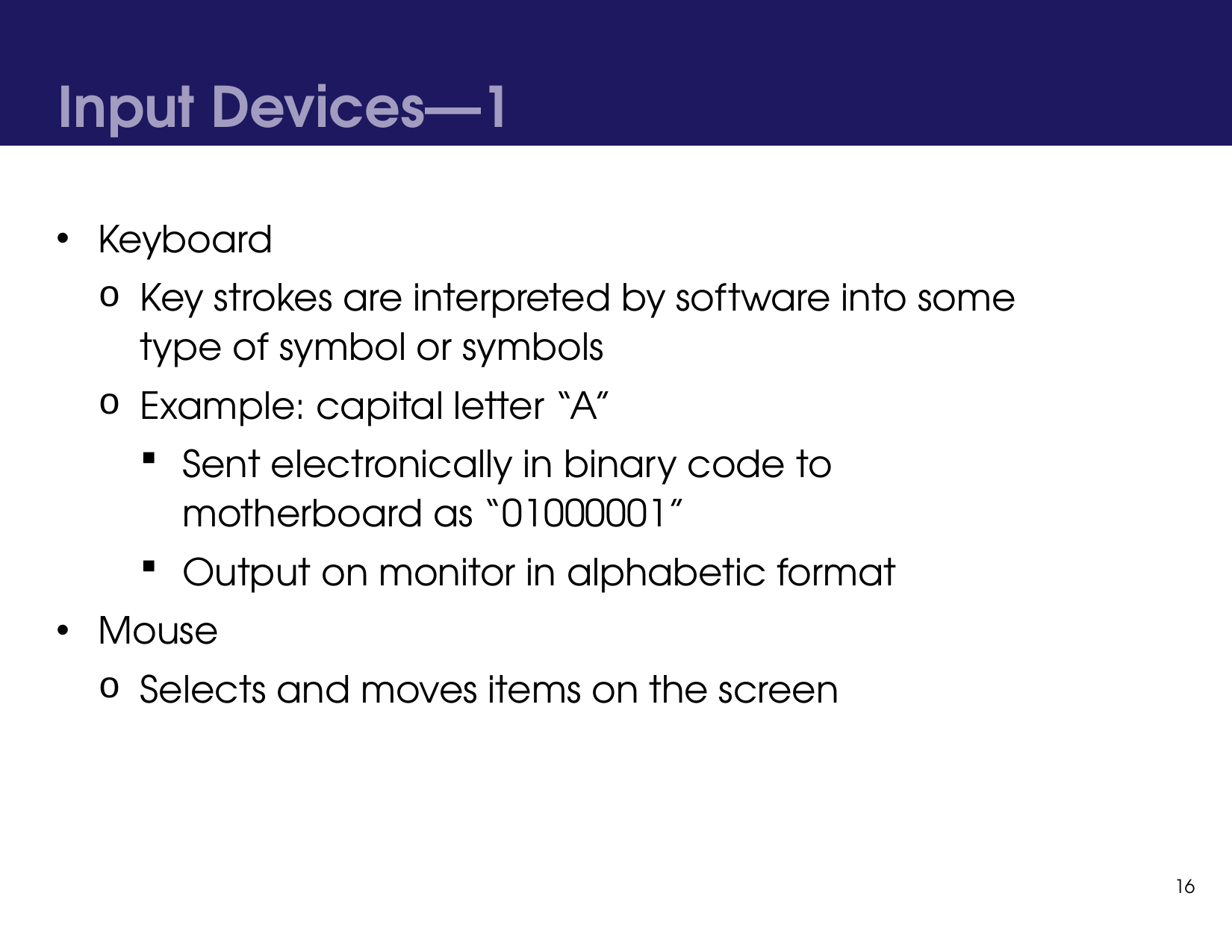

# Input Devices—1
Keyboard
Key strokes are interpreted by software into some type of symbol or symbols
Example: capital letter “A”
Sent electronically in binary code to motherboard as “01000001”
Output on monitor in alphabetic format
Mouse
Selects and moves items on the screen

16